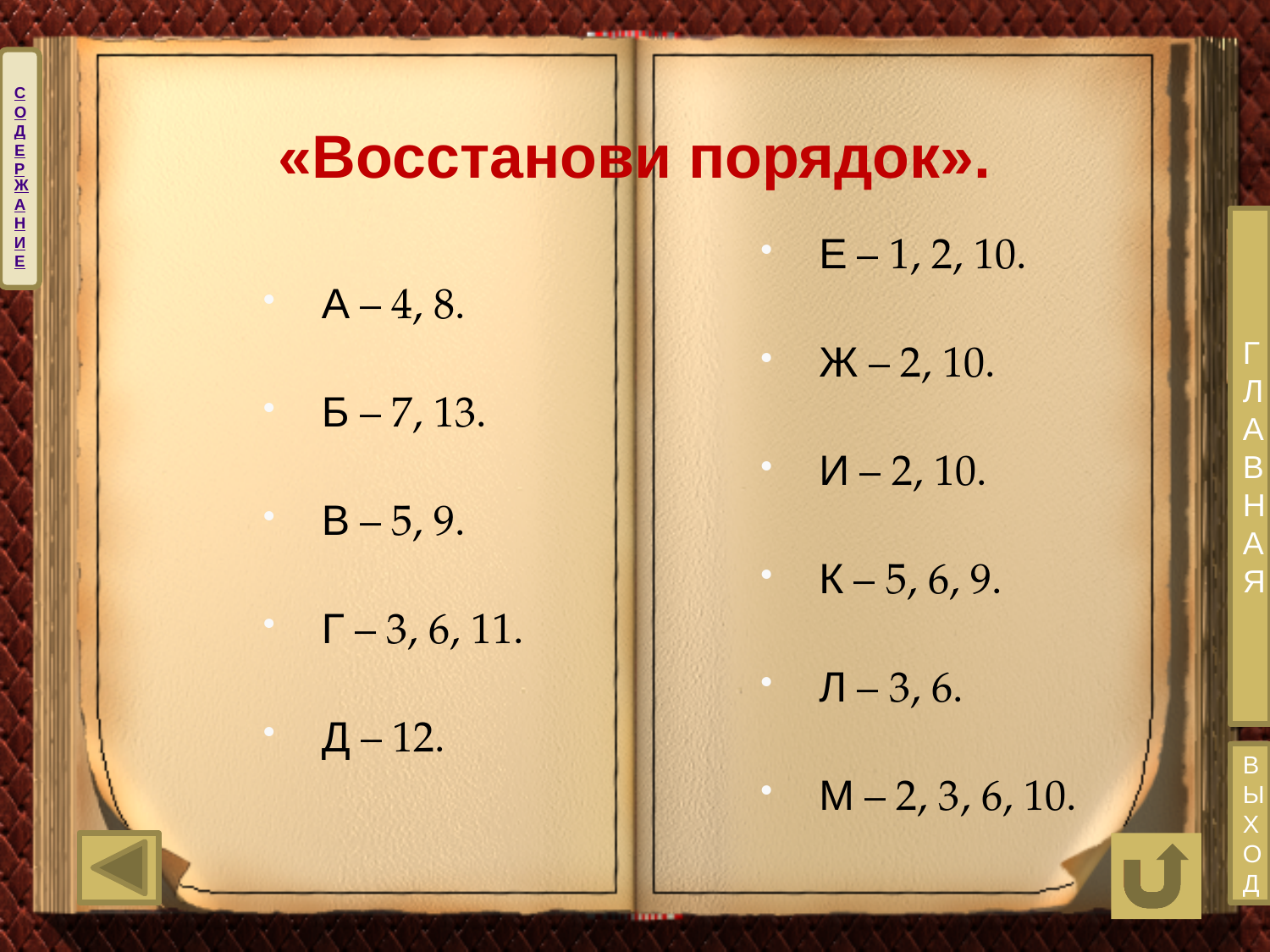

# «Восстанови порядок».
С
О
Д
Е
РЖ
А
Н
И
Е
ГЛАВНАЯ
Е – 1, 2, 10.

Ж – 2, 10.

И – 2, 10.

К – 5, 6, 9.

Л – 3, 6.

М – 2, 3, 6, 10.

А – 4, 8.

Б – 7, 13.

В – 5, 9.

Г – 3, 6, 11.

Д – 12.
В
Ы
Х
О
Д